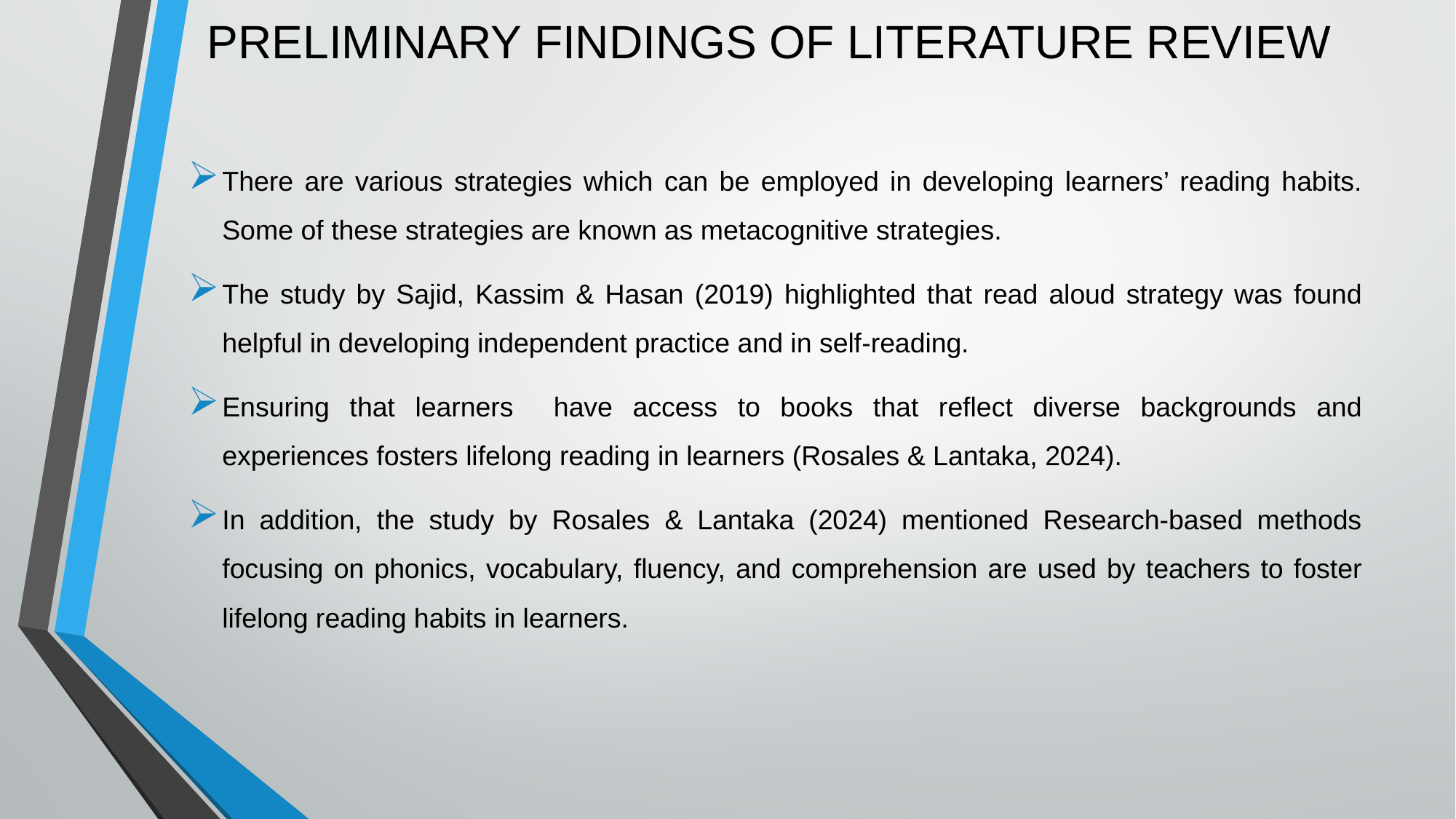

# PRELIMINARY FINDINGS OF LITERATURE REVIEW
There are various strategies which can be employed in developing learners’ reading habits. Some of these strategies are known as metacognitive strategies.
The study by Sajid, Kassim & Hasan (2019) highlighted that read aloud strategy was found helpful in developing independent practice and in self-reading.
Ensuring that learners  have access to books that reflect diverse backgrounds and experiences fosters lifelong reading in learners (Rosales & Lantaka, 2024).
In addition, the study by Rosales & Lantaka (2024) mentioned Research-based methods focusing on phonics, vocabulary, fluency, and comprehension are used by teachers to foster lifelong reading habits in learners.